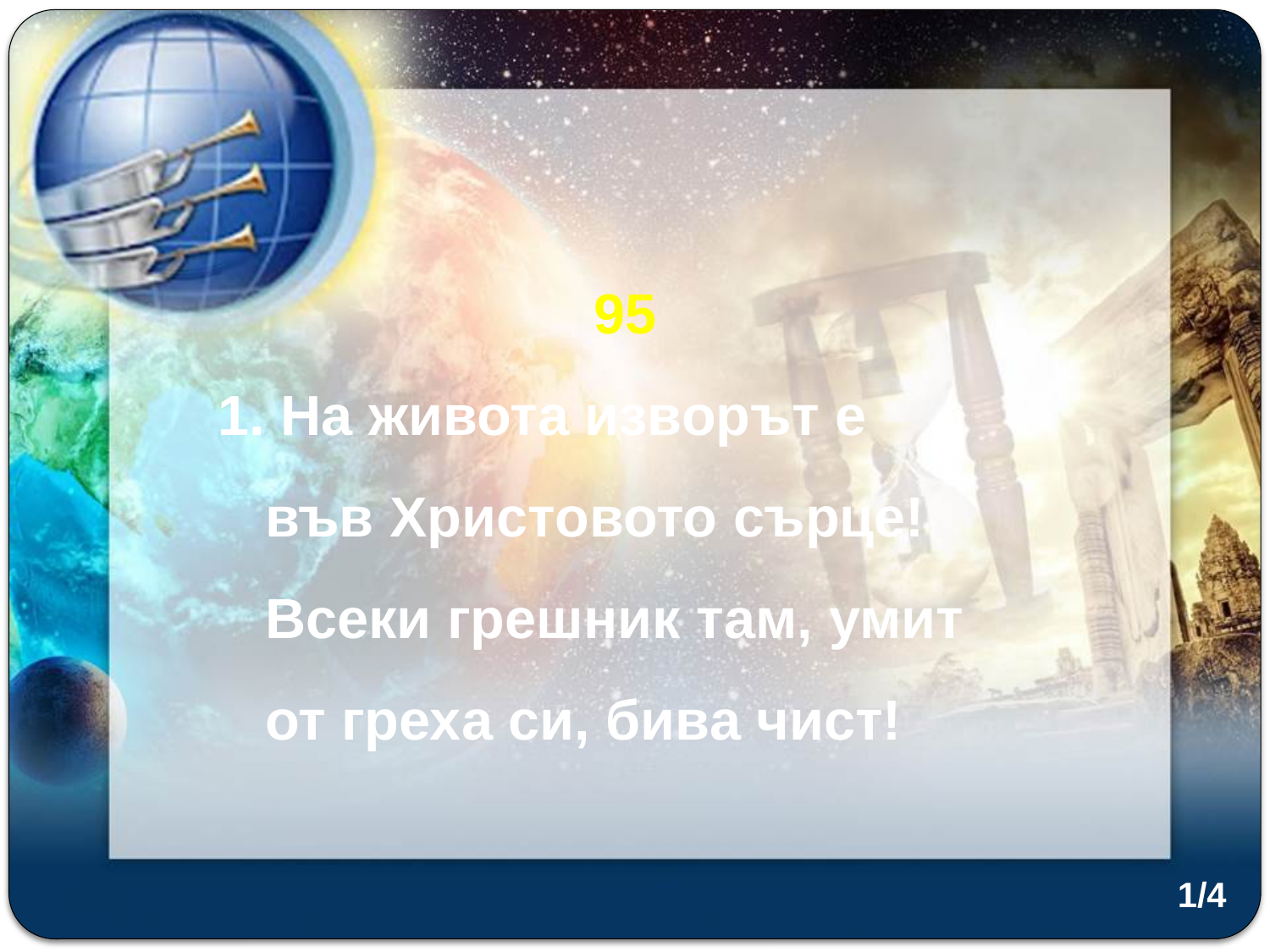

95
1. На живота изворът е
   във Христовото сърце!
   Всеки грешник там, умит
   от греха си, бива чист!
1/4